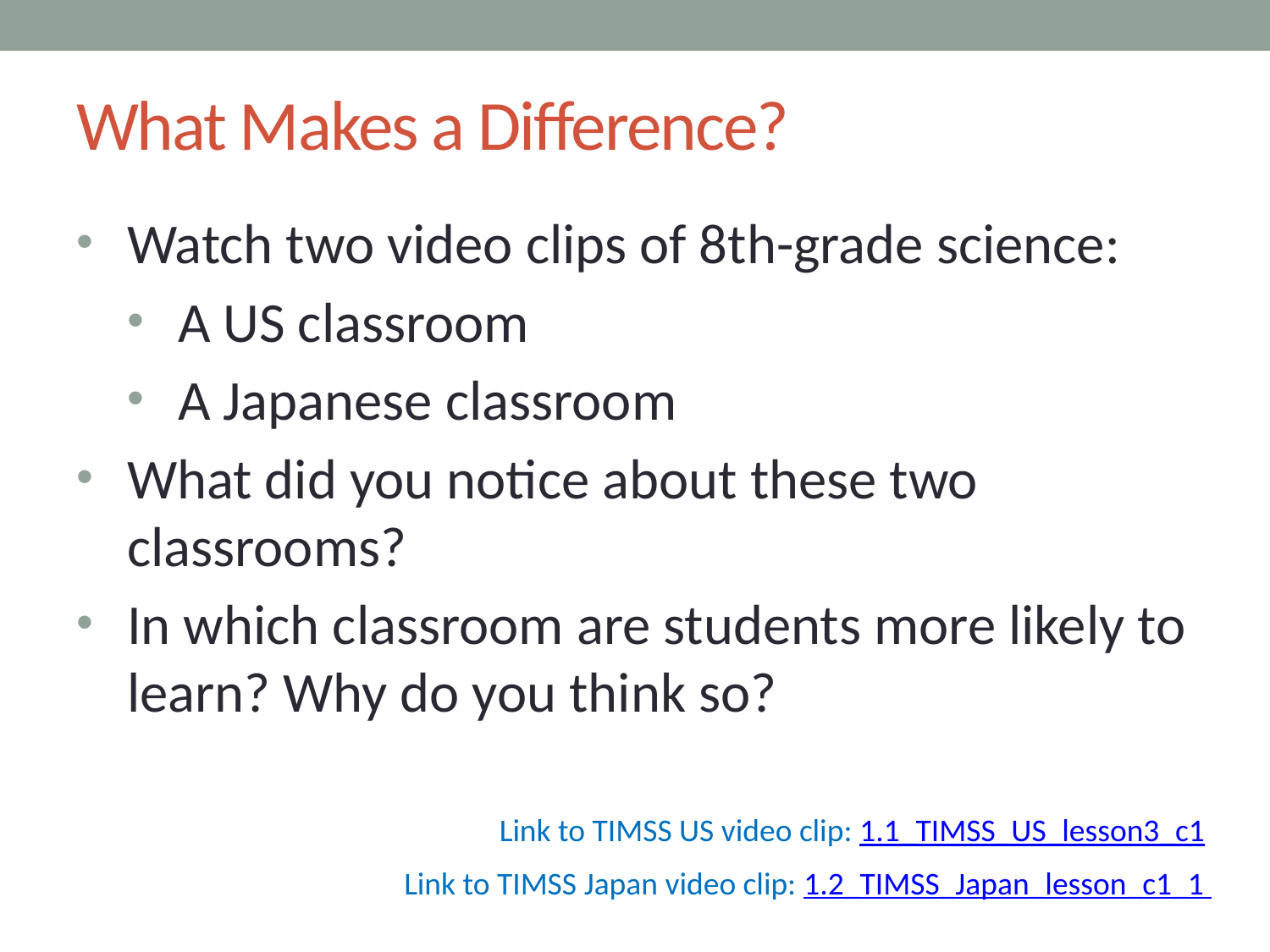

# What Makes a Difference?
Watch two video clips of 8th-grade science:
A US classroom
A Japanese classroom
What did you notice about these two classrooms?
In which classroom are students more likely to learn? Why do you think so?
Link to TIMSS US video clip: 1.1_TIMSS_US_lesson3_c1
Link to TIMSS Japan video clip: 1.2_TIMSS_Japan_lesson_c1_1